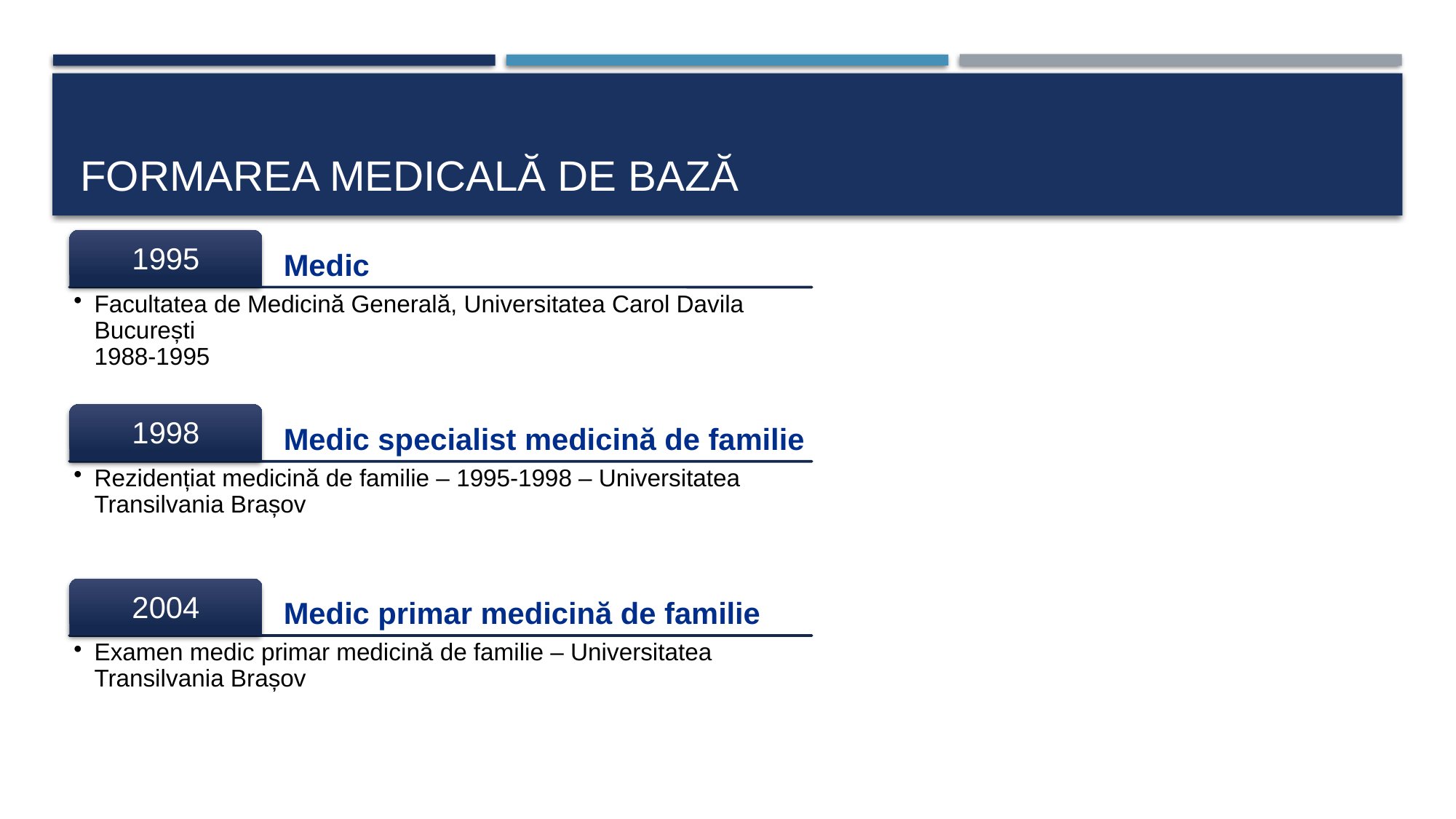

# Formarea medicală de bază
  Medic
1995
Facultatea de Medicină Generală, Universitatea Carol Davila București
1988-1995
  Medic specialist medicină de familie
1998
Rezidențiat medicină de familie – 1995-1998 – Universitatea Transilvania Brașov
  Medic primar medicină de familie
2004
Examen medic primar medicină de familie – Universitatea Transilvania Brașov